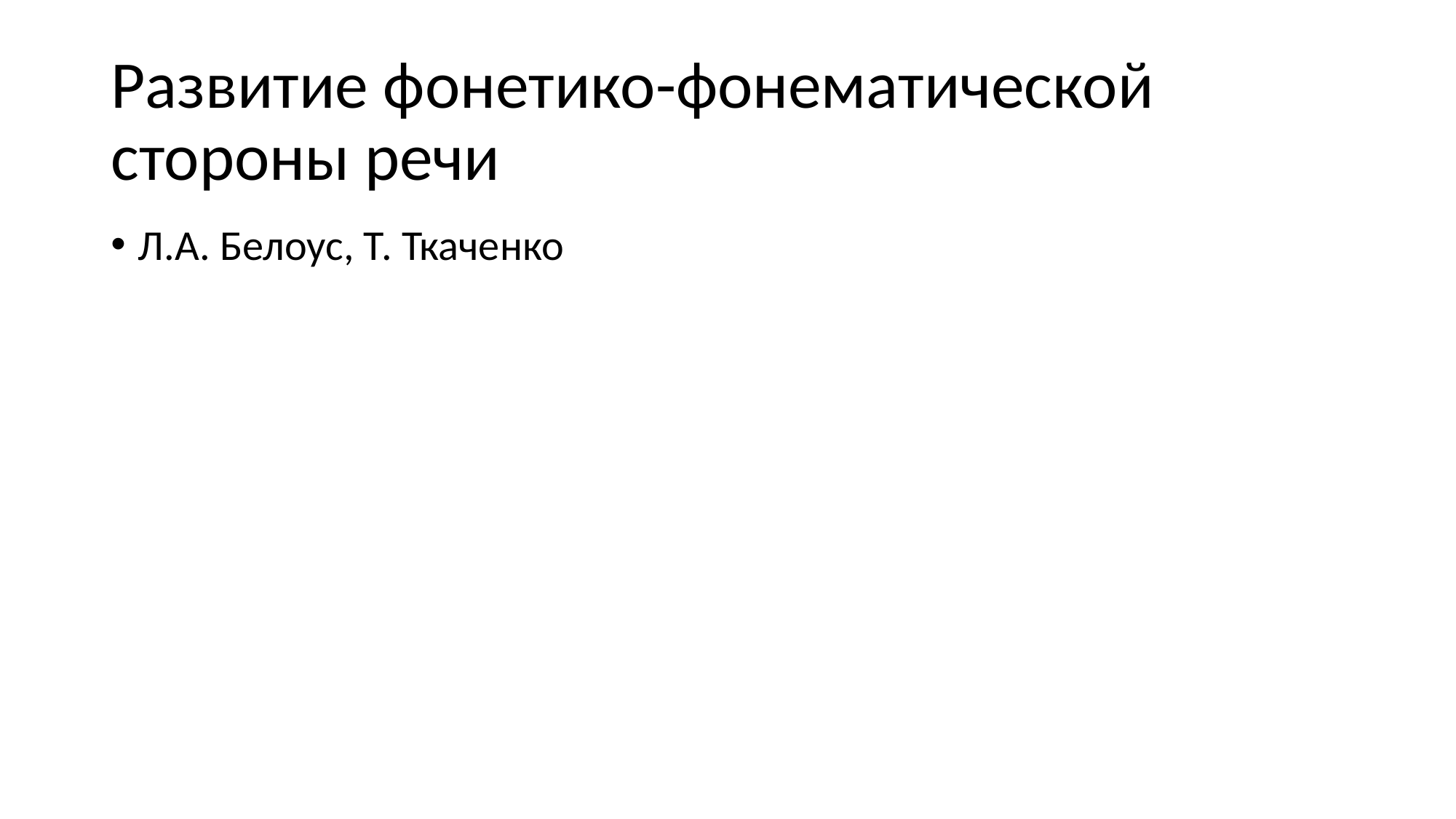

# Развитие фонетико-фонематической стороны речи
Л.А. Белоус, Т. Ткаченко